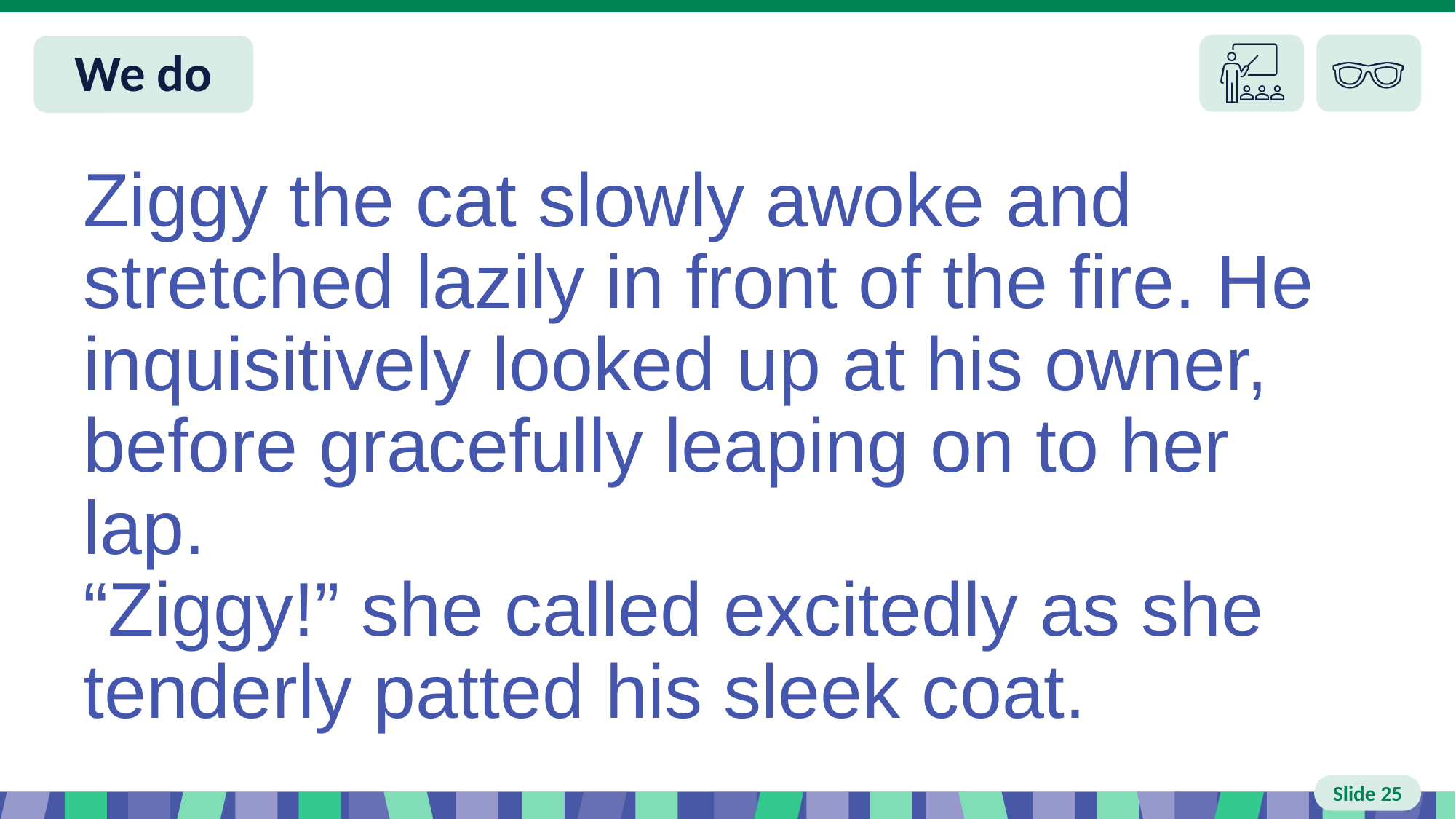

# Slide 25 We do
Ziggy the cat slowly awoke and stretched lazily in front of the fire. He inquisitively looked up at his owner, before gracefully leaping on to her lap.
“Ziggy!” she called excitedly as she tenderly patted his sleek coat.